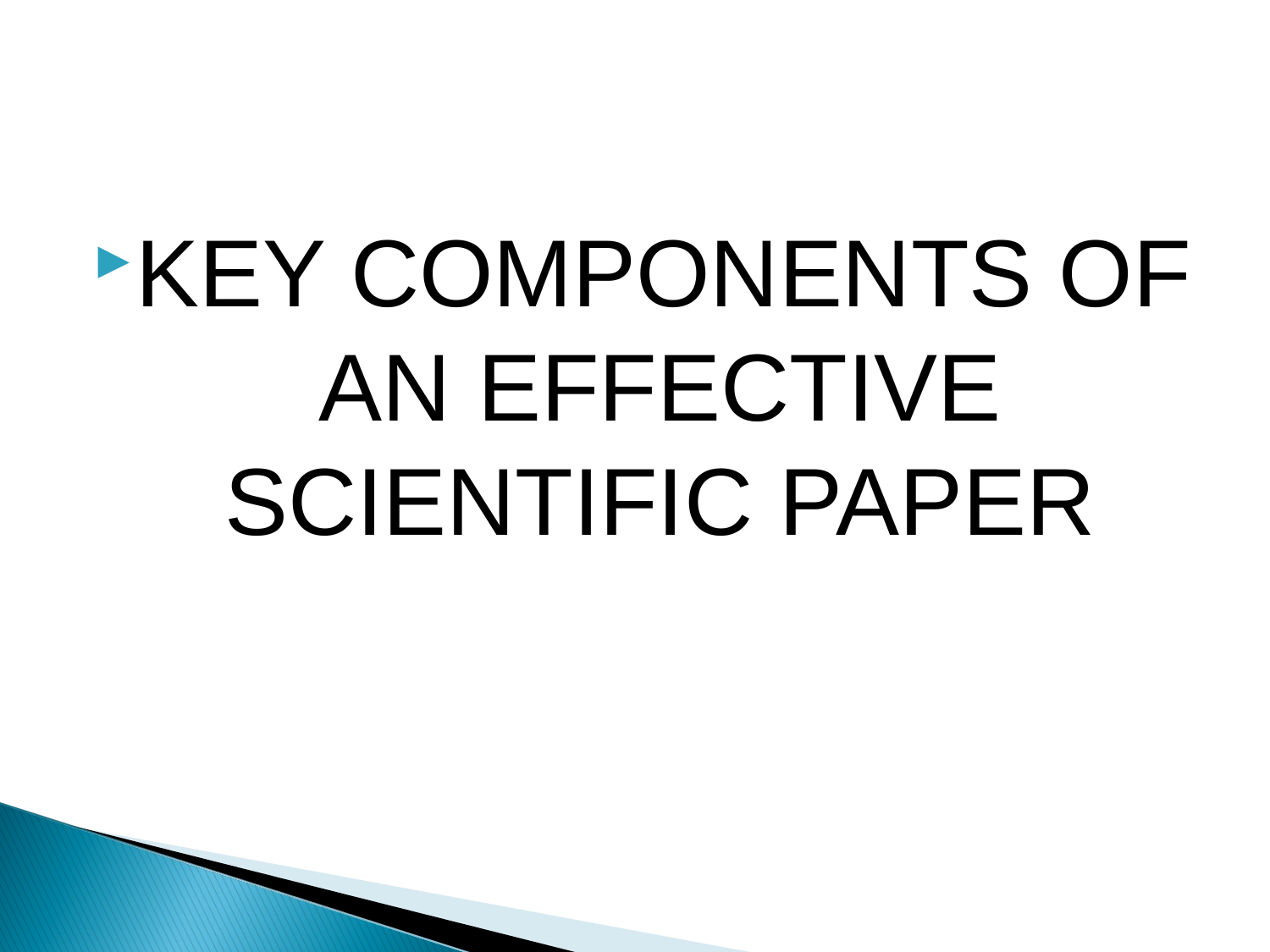

#
KEY COMPONENTS OF AN EFFECTIVE SCIENTIFIC PAPER